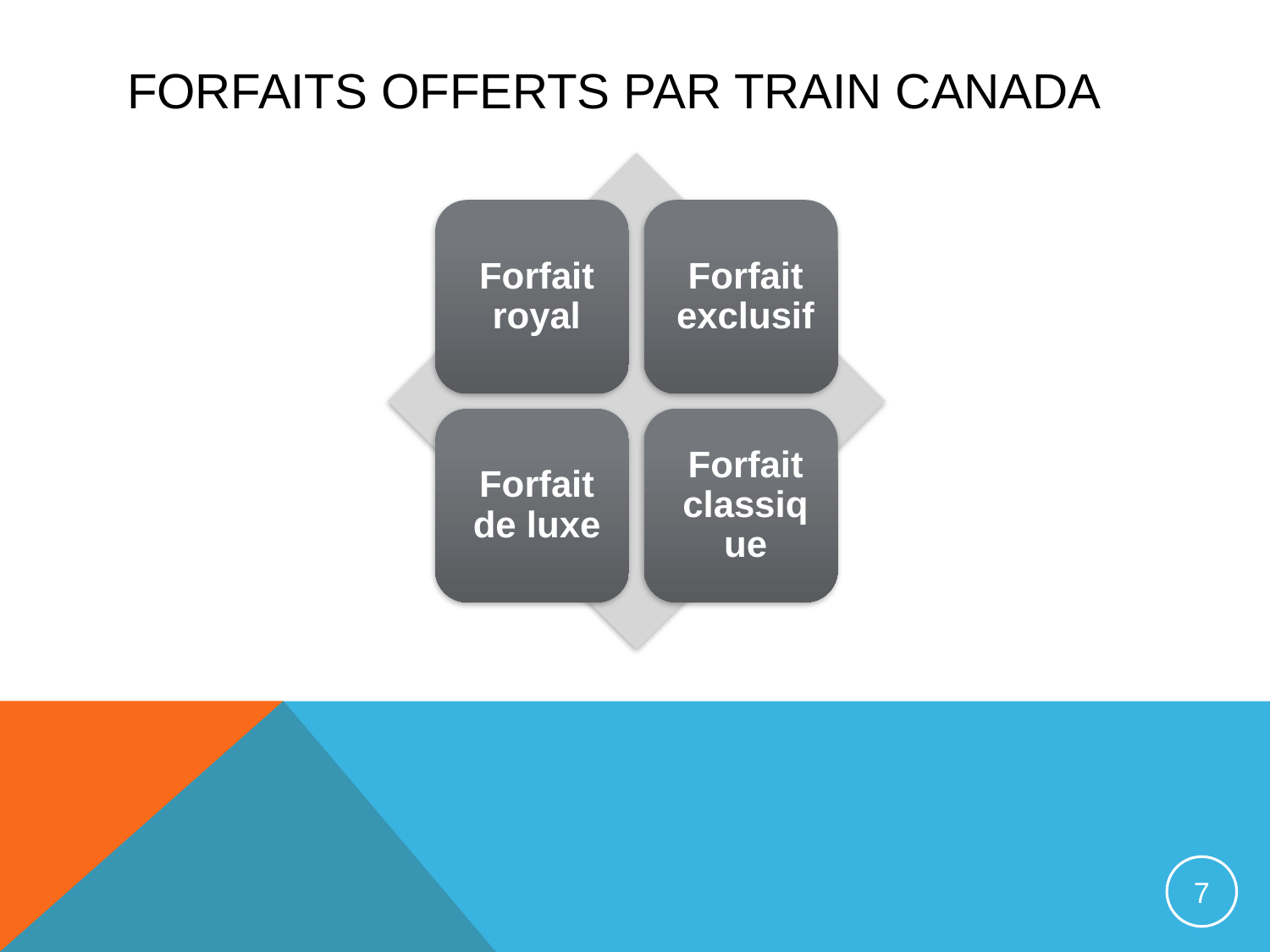

# Forfaits offerts par Train Canada
Forfait royal
Forfait exclusif
Forfait de luxe
Forfait classique
7